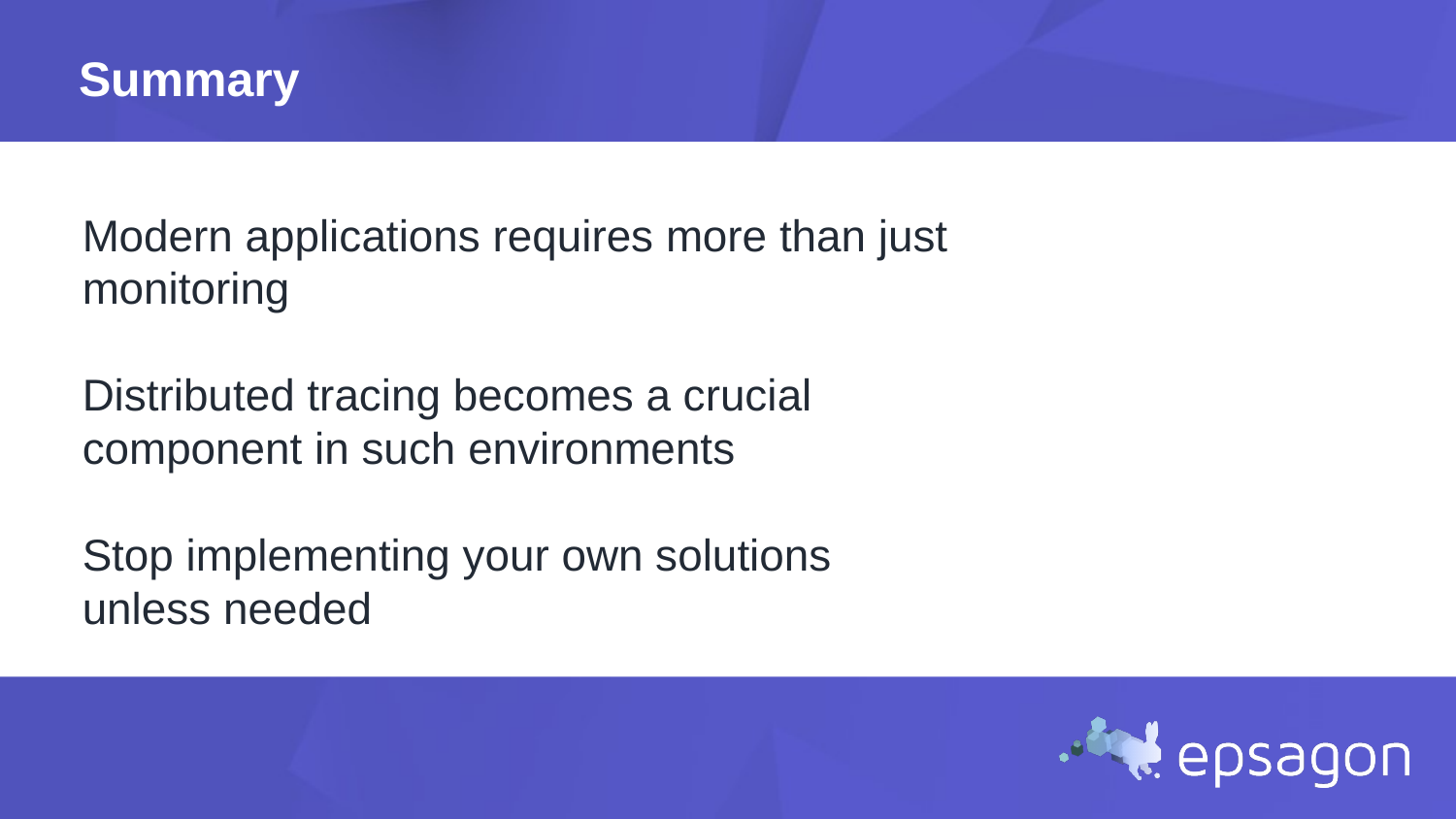

Summary

Modern applications requires more than just monitoring

Distributed tracing becomes a crucial component in such environments

Stop implementing your own solutions unless needed